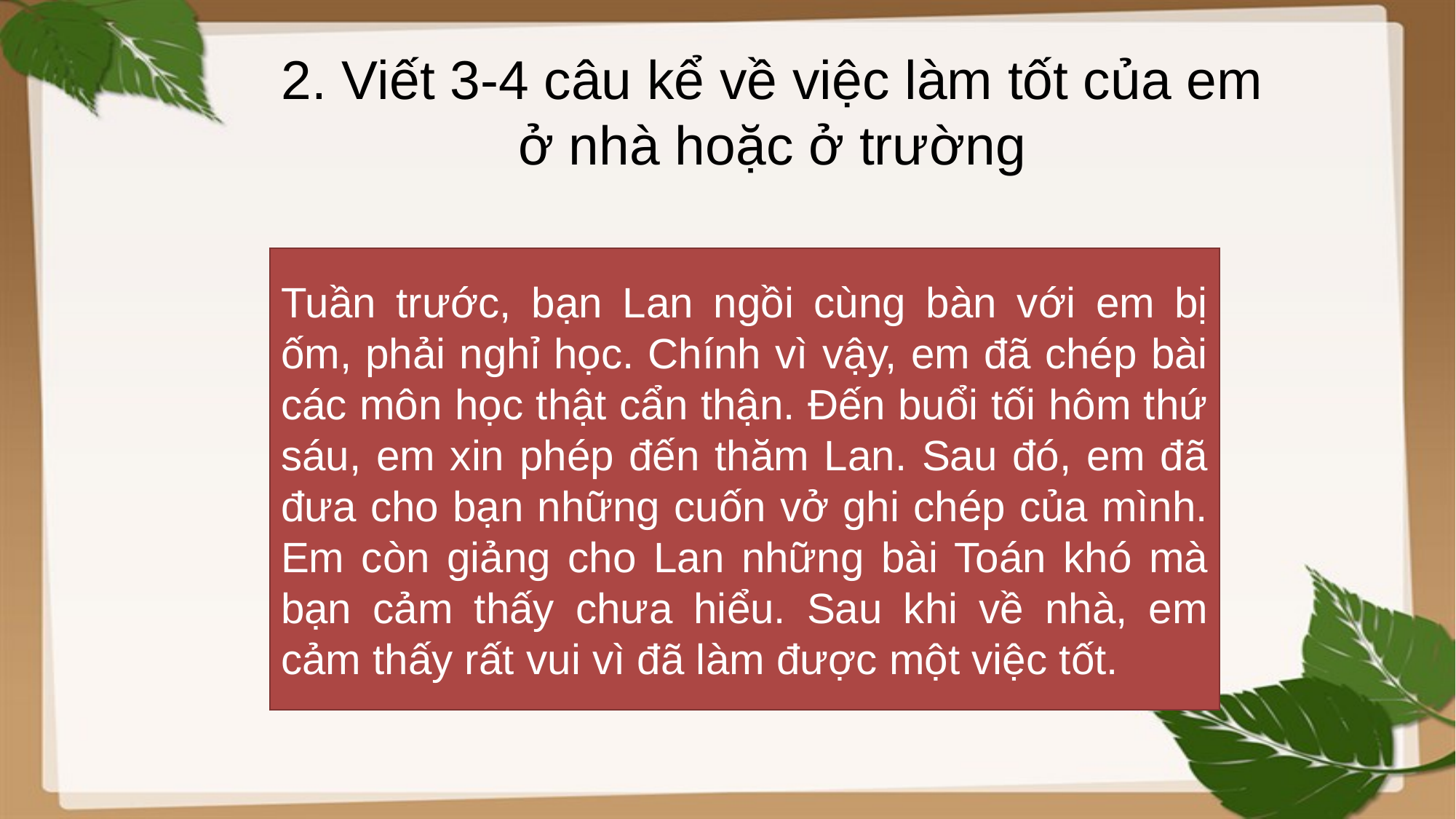

2. Viết 3-4 câu kể về việc làm tốt của em ở nhà hoặc ở trường
Tuần trước, bạn Lan ngồi cùng bàn với em bị ốm, phải nghỉ học. Chính vì vậy, em đã chép bài các môn học thật cẩn thận. Đến buổi tối hôm thứ sáu, em xin phép đến thăm Lan. Sau đó, em đã đưa cho bạn những cuốn vở ghi chép của mình. Em còn giảng cho Lan những bài Toán khó mà bạn cảm thấy chưa hiểu. Sau khi về nhà, em cảm thấy rất vui vì đã làm được một việc tốt.